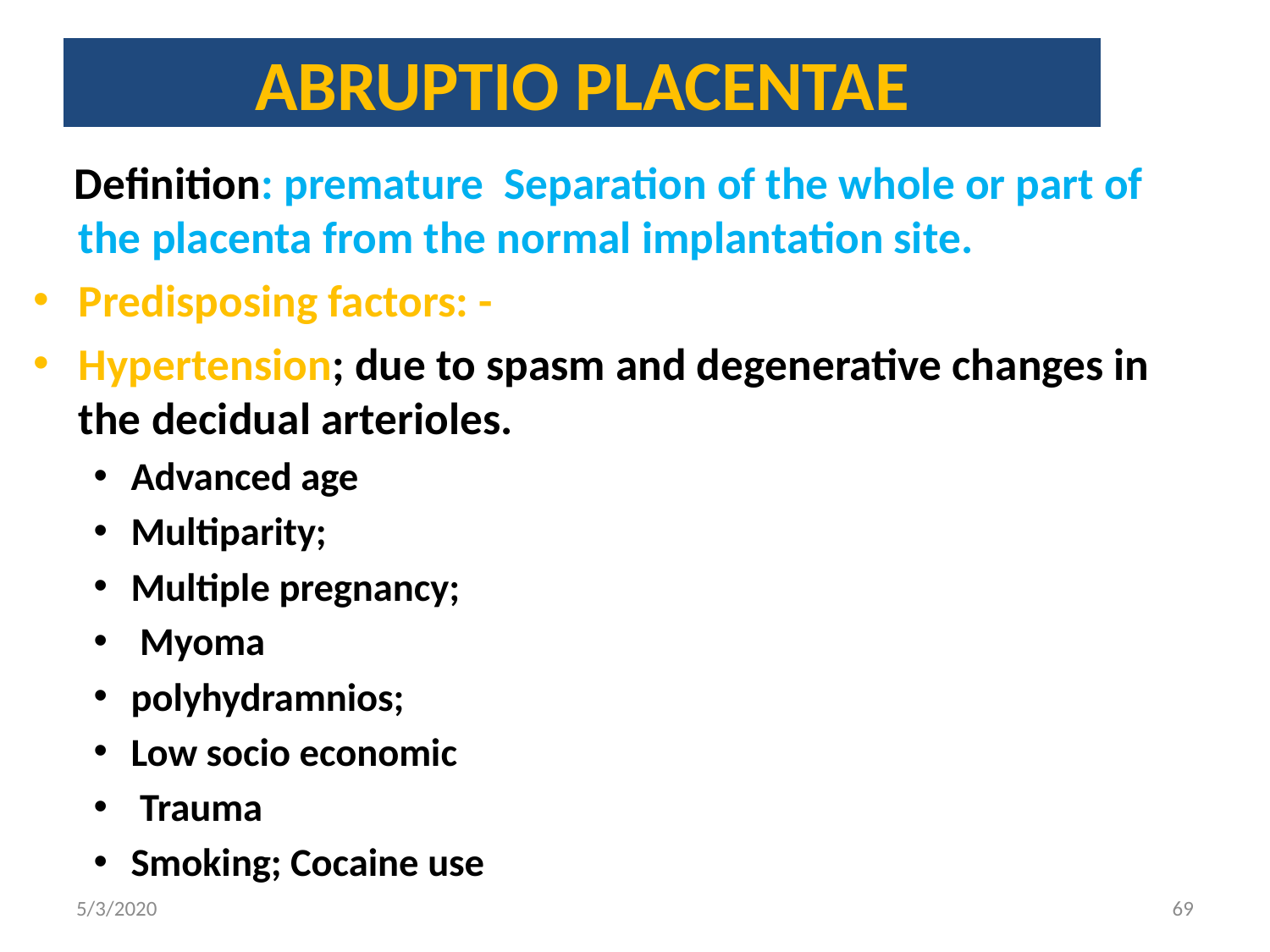

# ABRUPTIO PLACENTAE
    Definition: premature  Separation of the whole or part of the placenta from the normal implantation site.
Predisposing factors: -
Hypertension; due to spasm and degenerative changes in the decidual arterioles.
Advanced age
Multiparity;
Multiple pregnancy;
 Myoma
polyhydramnios;
Low socio economic
 Trauma
Smoking; Cocaine use

5/3/2020
69